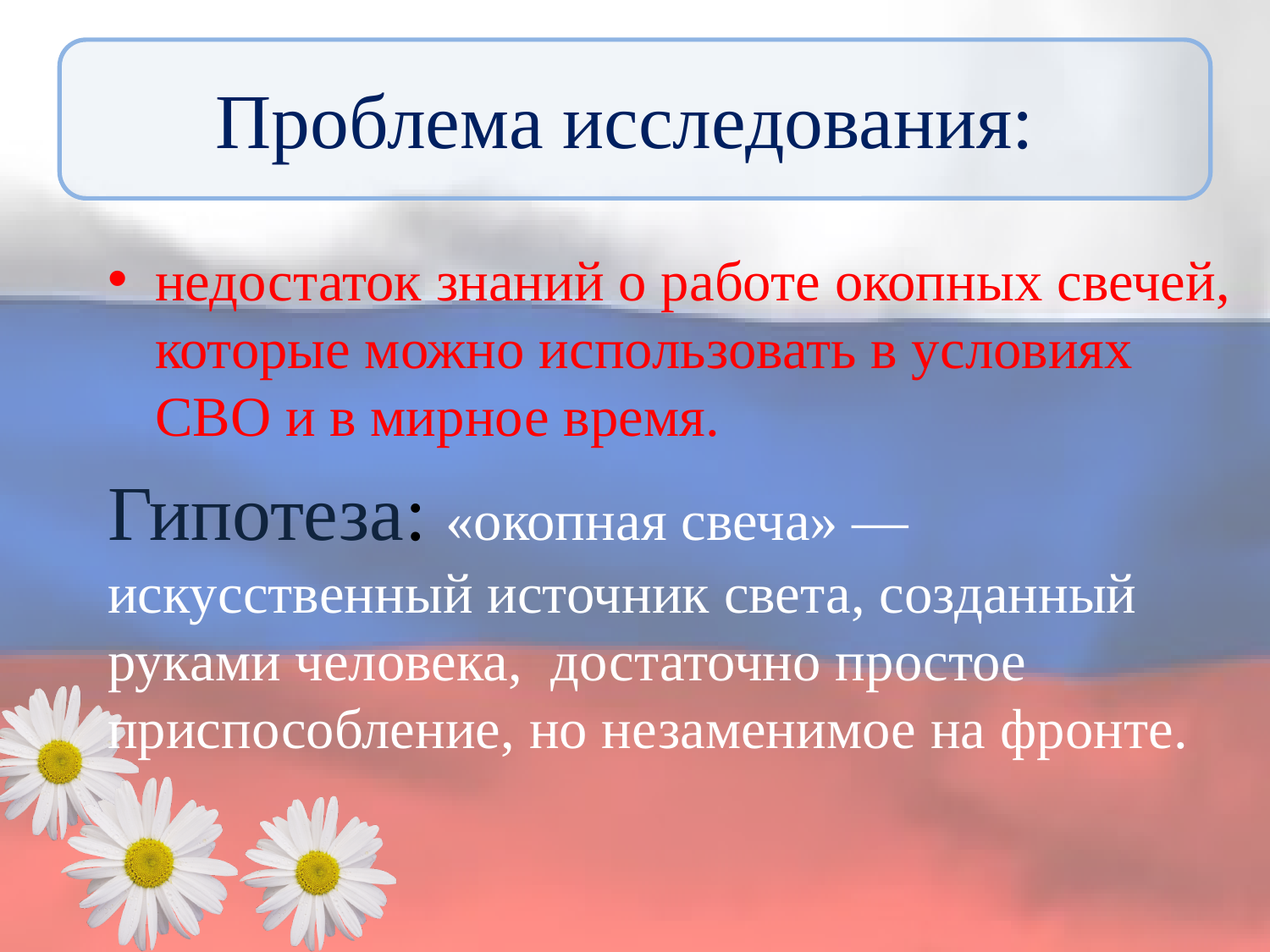

# Проблема исследования:
недостаток знаний о работе окопных свечей, которые можно использовать в условиях СВО и в мирное время.
Гипотеза: «окопная свеча» —искусственный источник света, созданный руками человека,  достаточно простое              приспособление, но незаменимое на фронте.